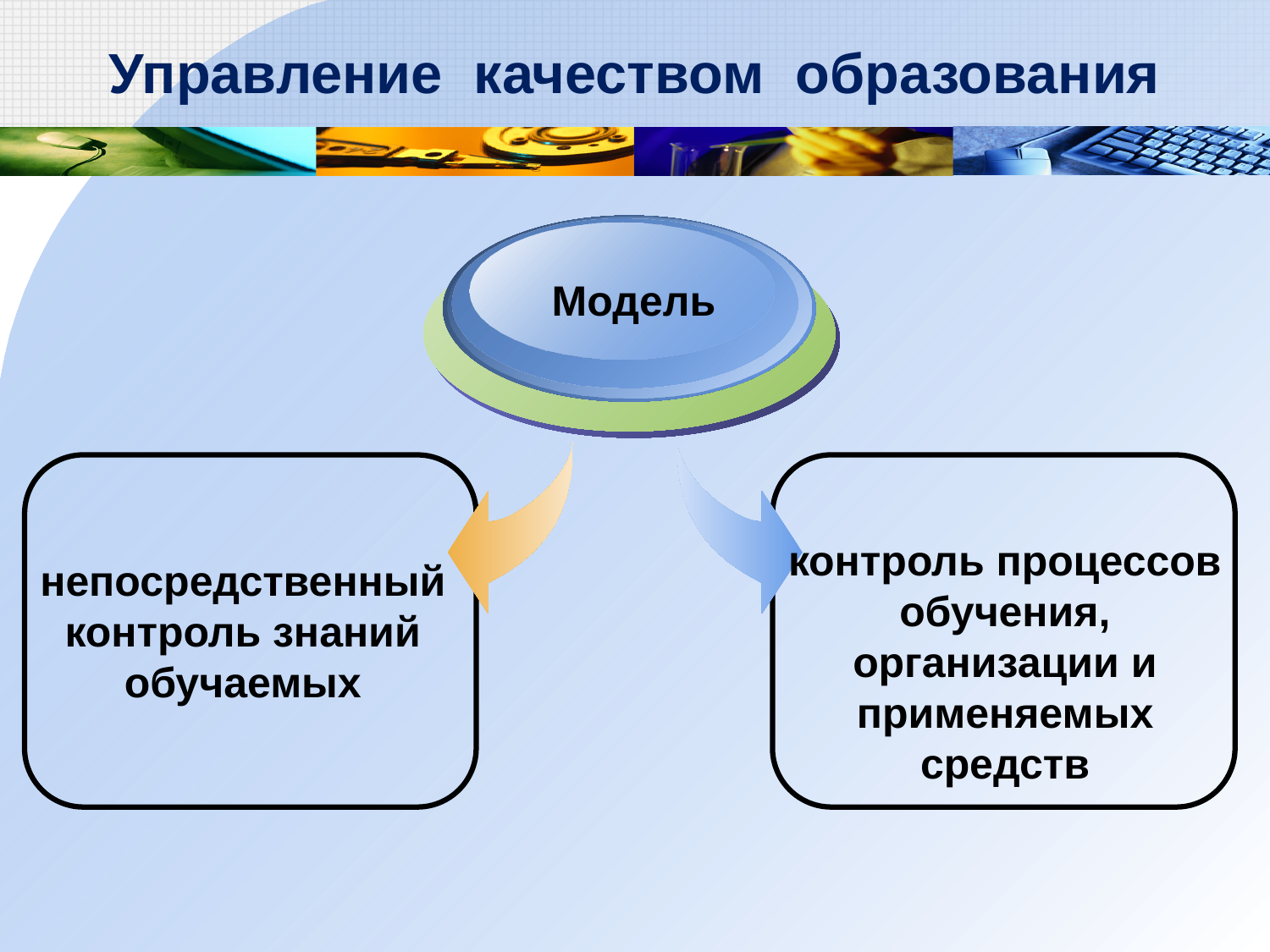

# Управление  качеством  образования

Модель

контроль процессов обучения, организации и применяемых средств
непосредственный контроль знаний обучаемых